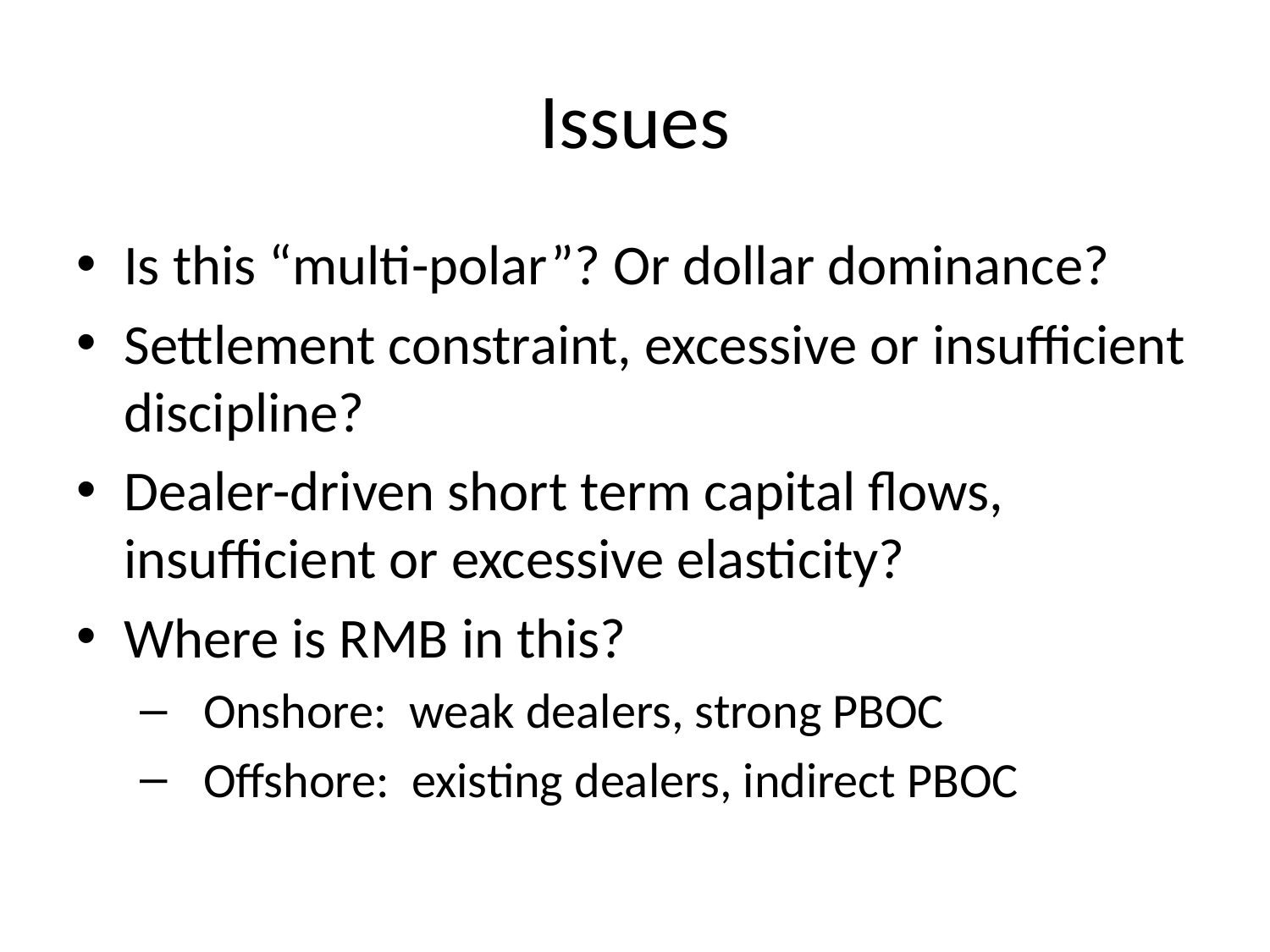

# Issues
Is this “multi-polar”? Or dollar dominance?
Settlement constraint, excessive or insufficient discipline?
Dealer-driven short term capital flows, insufficient or excessive elasticity?
Where is RMB in this?
Onshore:  weak dealers, strong PBOC
Offshore:  existing dealers, indirect PBOC